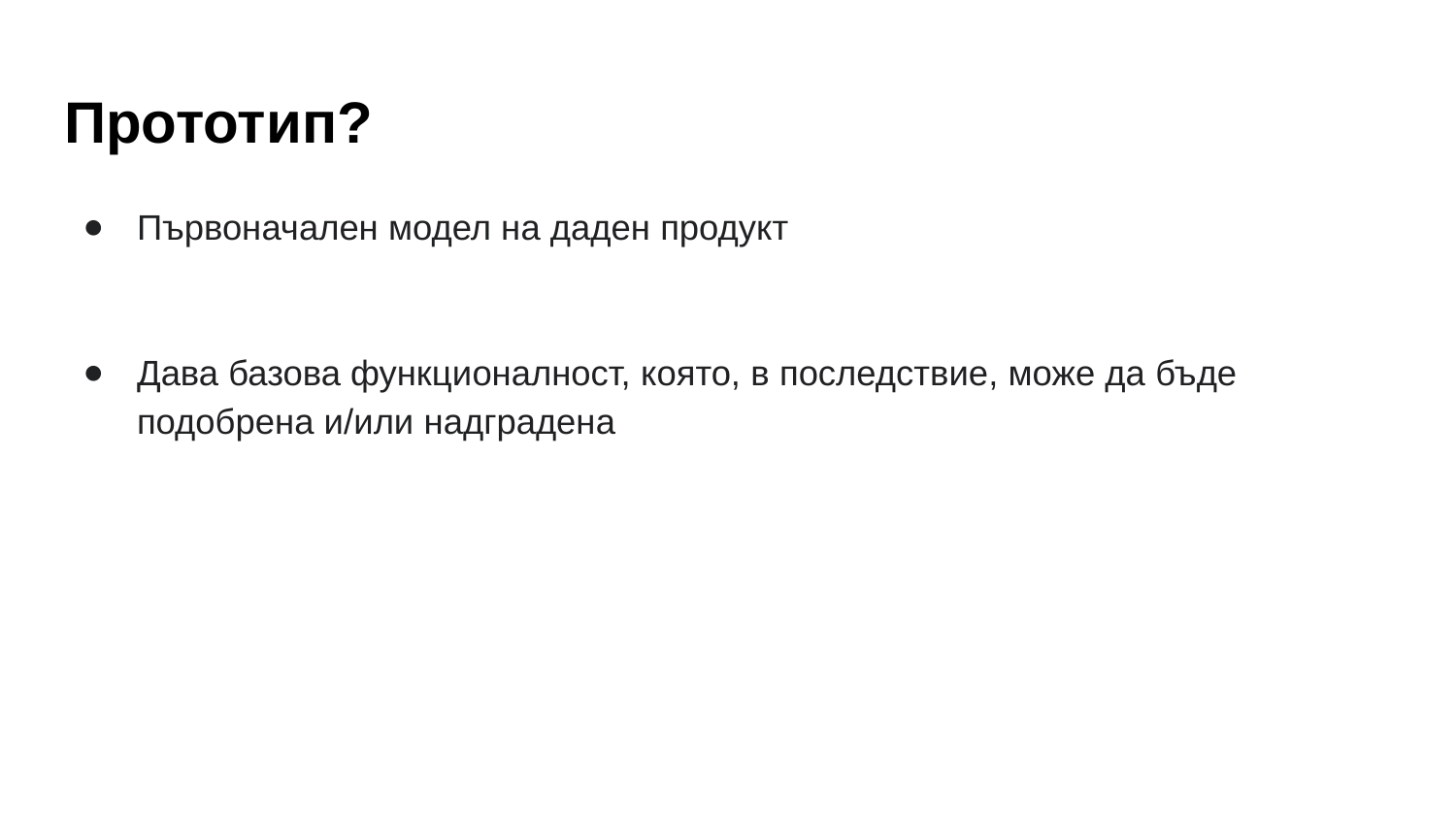

# Прототип?
Първоначален модел на даден продукт

Дава базова функционалност, която, в последствие, може да бъде подобрена и/или надградена